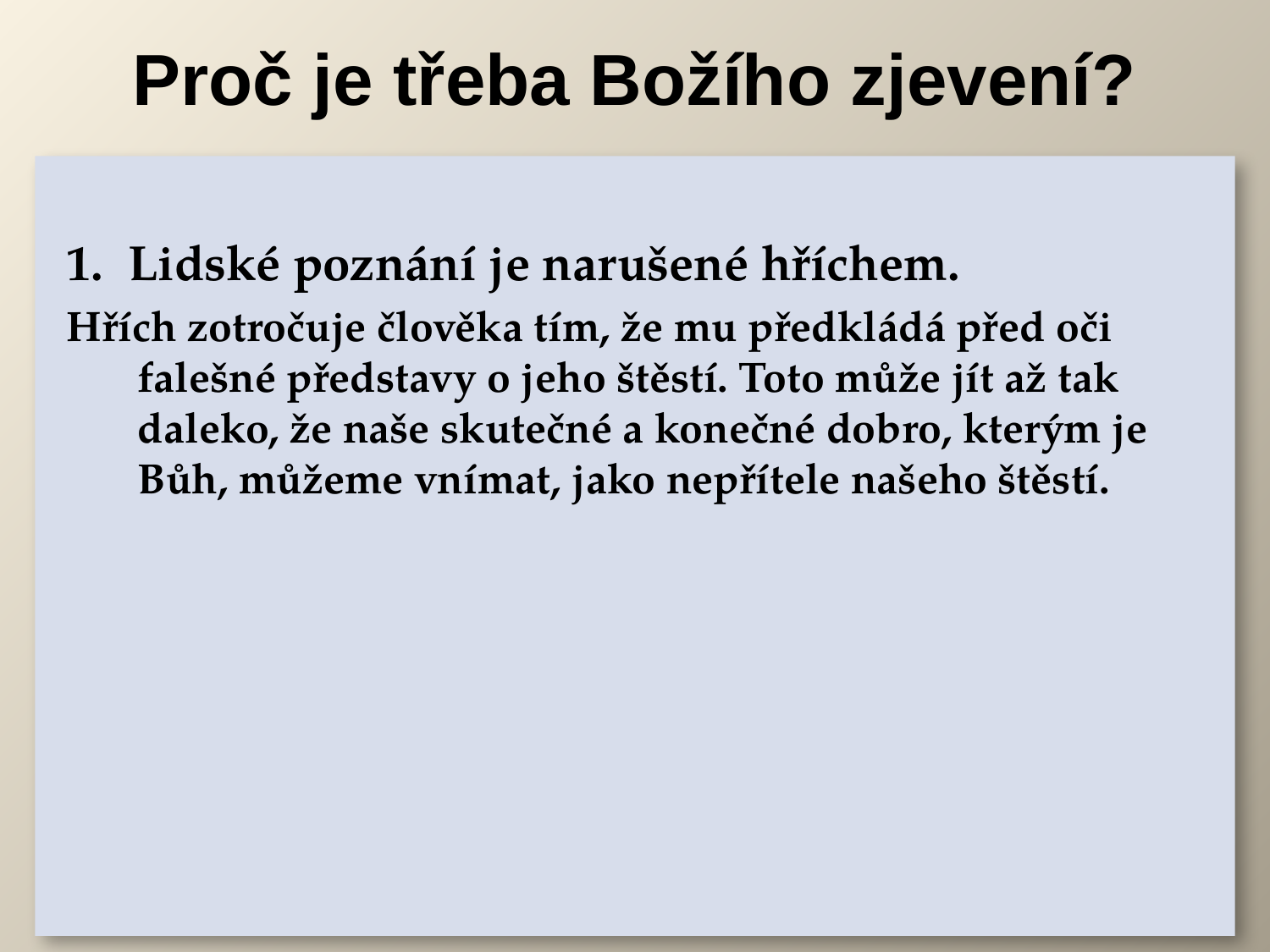

# Proč je třeba Božího zjevení?

1.  Lidské poznání je narušené hříchem.
Hřích zotročuje člověka tím, že mu předkládá před oči falešné představy o jeho štěstí. Toto může jít až tak daleko, že naše skutečné a konečné dobro, kterým je Bůh, můžeme vnímat, jako nepřítele našeho štěstí.